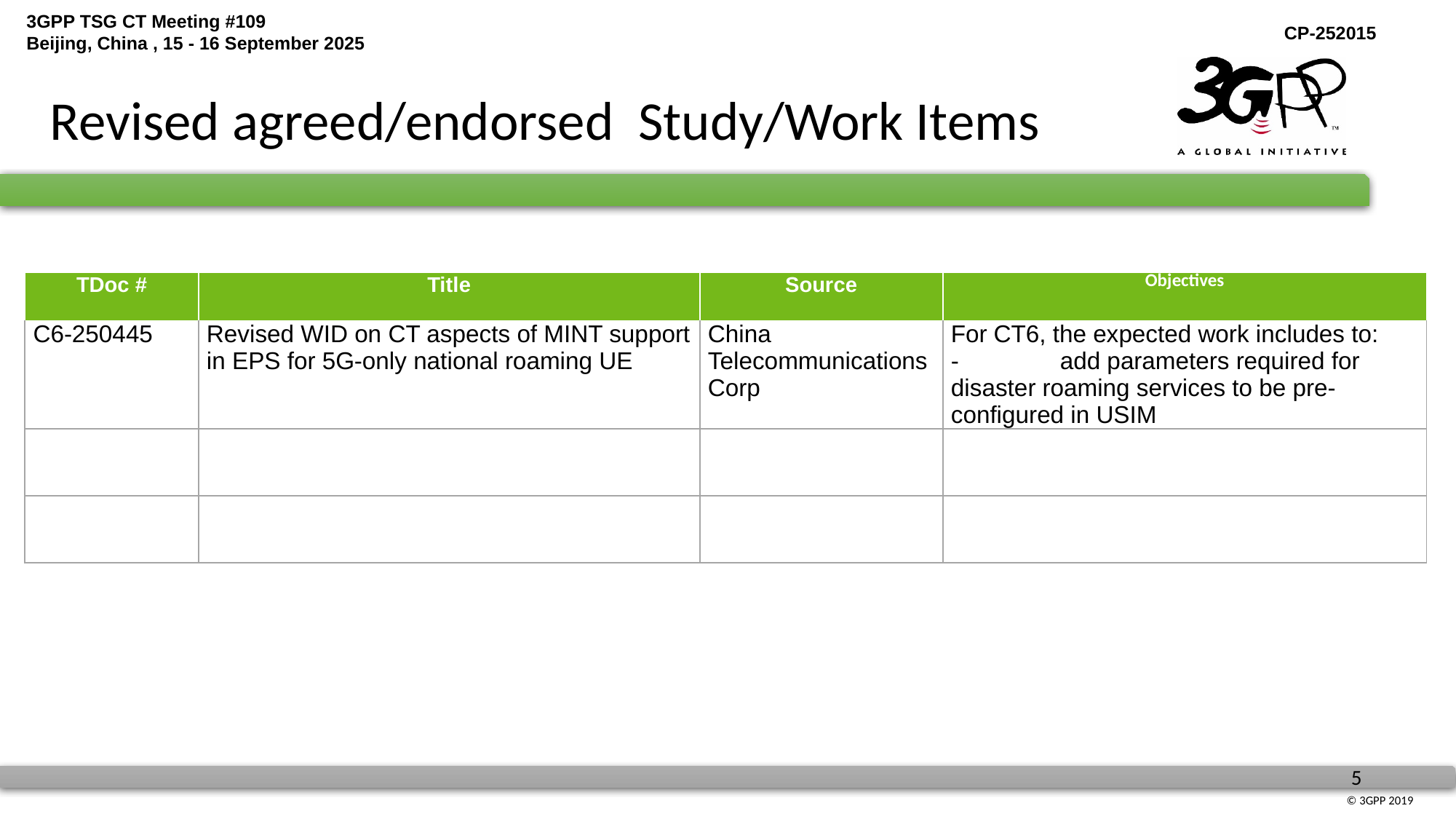

# Revised agreed/endorsed  Study/Work Items
| TDoc # | Title | Source | Objectives |
| --- | --- | --- | --- |
| C6-250445 | Revised WID on CT aspects of MINT support in EPS for 5G-only national roaming UE | China Telecommunications Corp | For CT6, the expected work includes to: - add parameters required for disaster roaming services to be pre-configured in USIM |
|  |  |  |  |
|  |  |  |  |